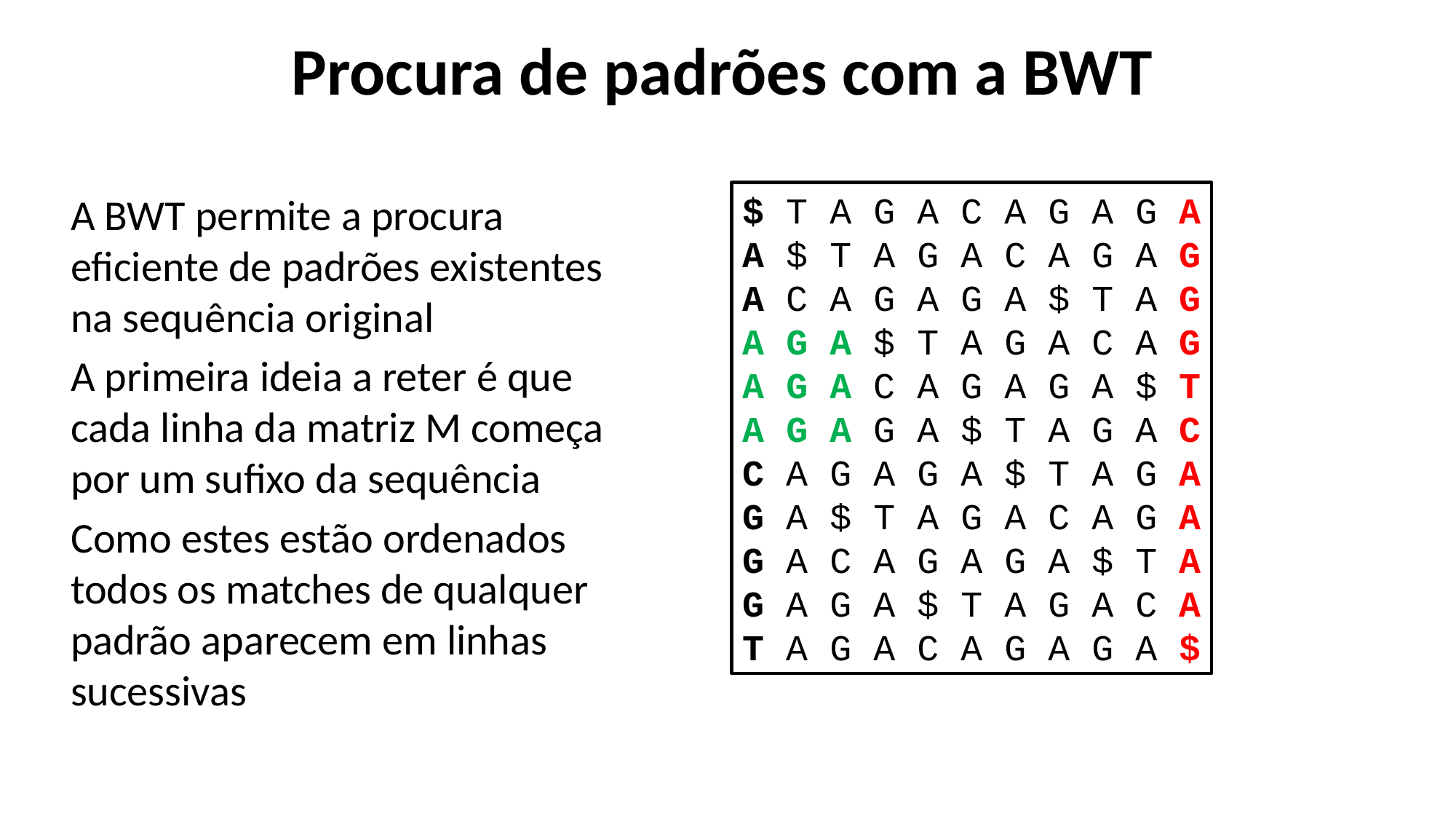

# Procura de padrões com a BWT
A BWT permite a procura eficiente de padrões existentes na sequência original
A primeira ideia a reter é que cada linha da matriz M começa por um sufixo da sequência
Como estes estão ordenados todos os matches de qualquer padrão aparecem em linhas sucessivas
$ T A G A C A G A G A
A $ T A G A C A G A G
A C A G A G A $ T A G
A G A $ T A G A C A G
A G A C A G A G A $ T
A G A G A $ T A G A C
C A G A G A $ T A G A
G A $ T A G A C A G A
G A C A G A G A $ T A
G A G A $ T A G A C A
T A G A C A G A G A $